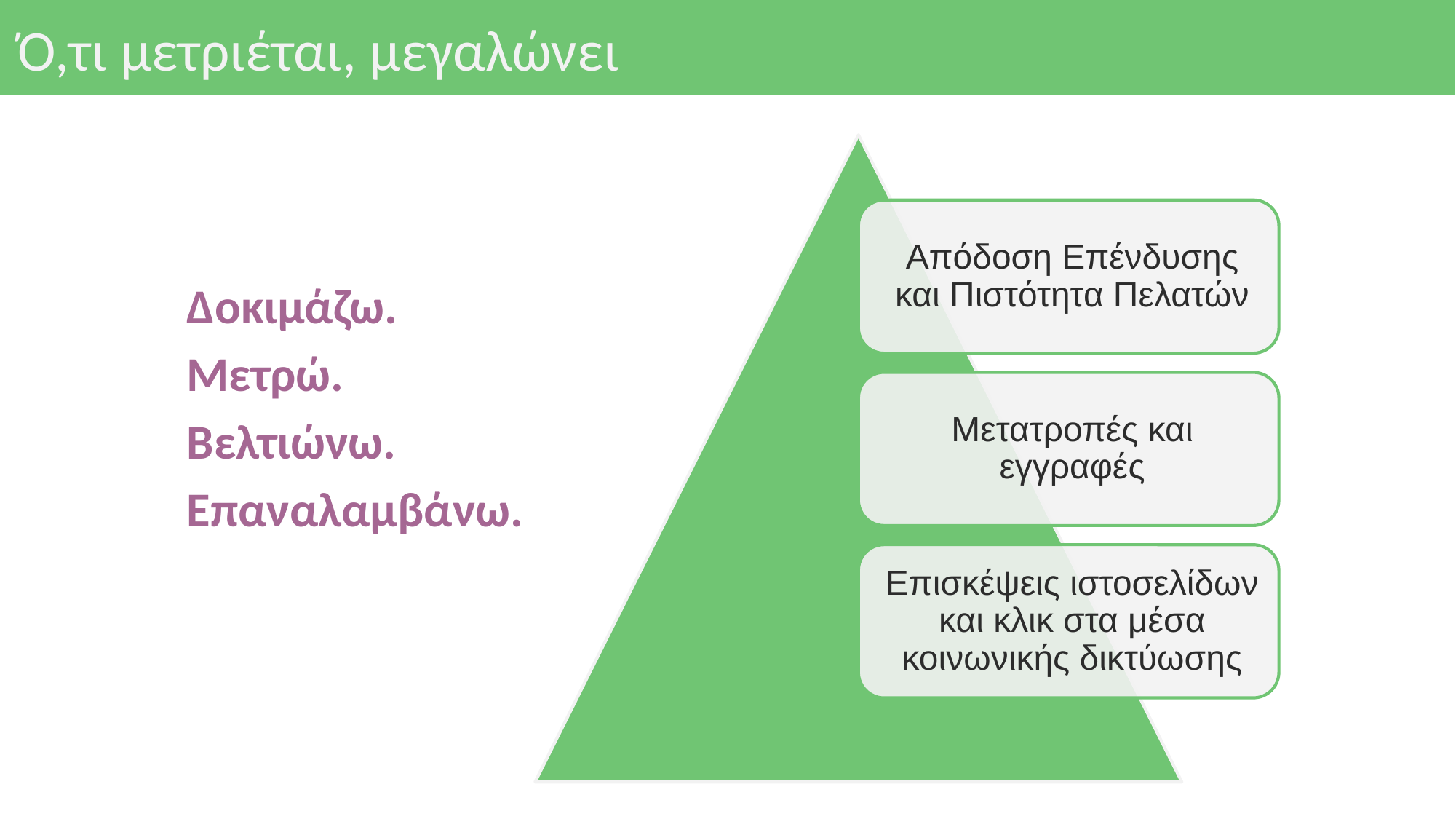

# Ό,τι μετριέται, μεγαλώνει
Απόδοση Επένδυσης και Πιστότητα Πελατών
Μετατροπές και εγγραφές
Επισκέψεις ιστοσελίδων και κλικ στα μέσα κοινωνικής δικτύωσης
Δοκιμάζω.
Μετρώ.
Βελτιώνω.
Επαναλαμβάνω.